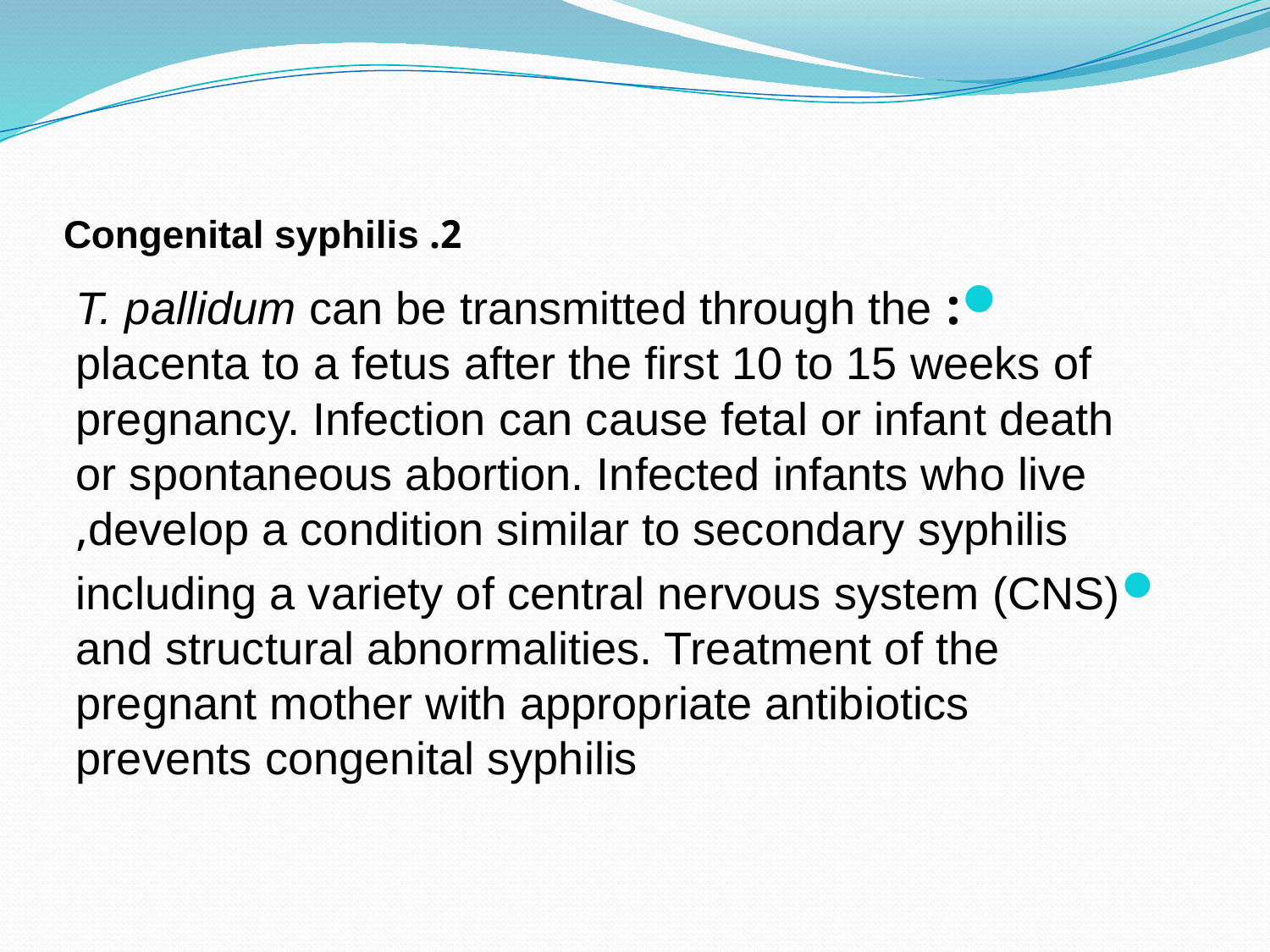

# 2. Congenital syphilis
: T. pallidum can be transmitted through the placenta to a fetus after the first 10 to 15 weeks of pregnancy. Infection can cause fetal or infant death or spontaneous abortion. Infected infants who live develop a condition similar to secondary syphilis,
including a variety of central nervous system (CNS) and structural abnormalities. Treatment of the pregnant mother with appropriate antibiotics prevents congenital syphilis